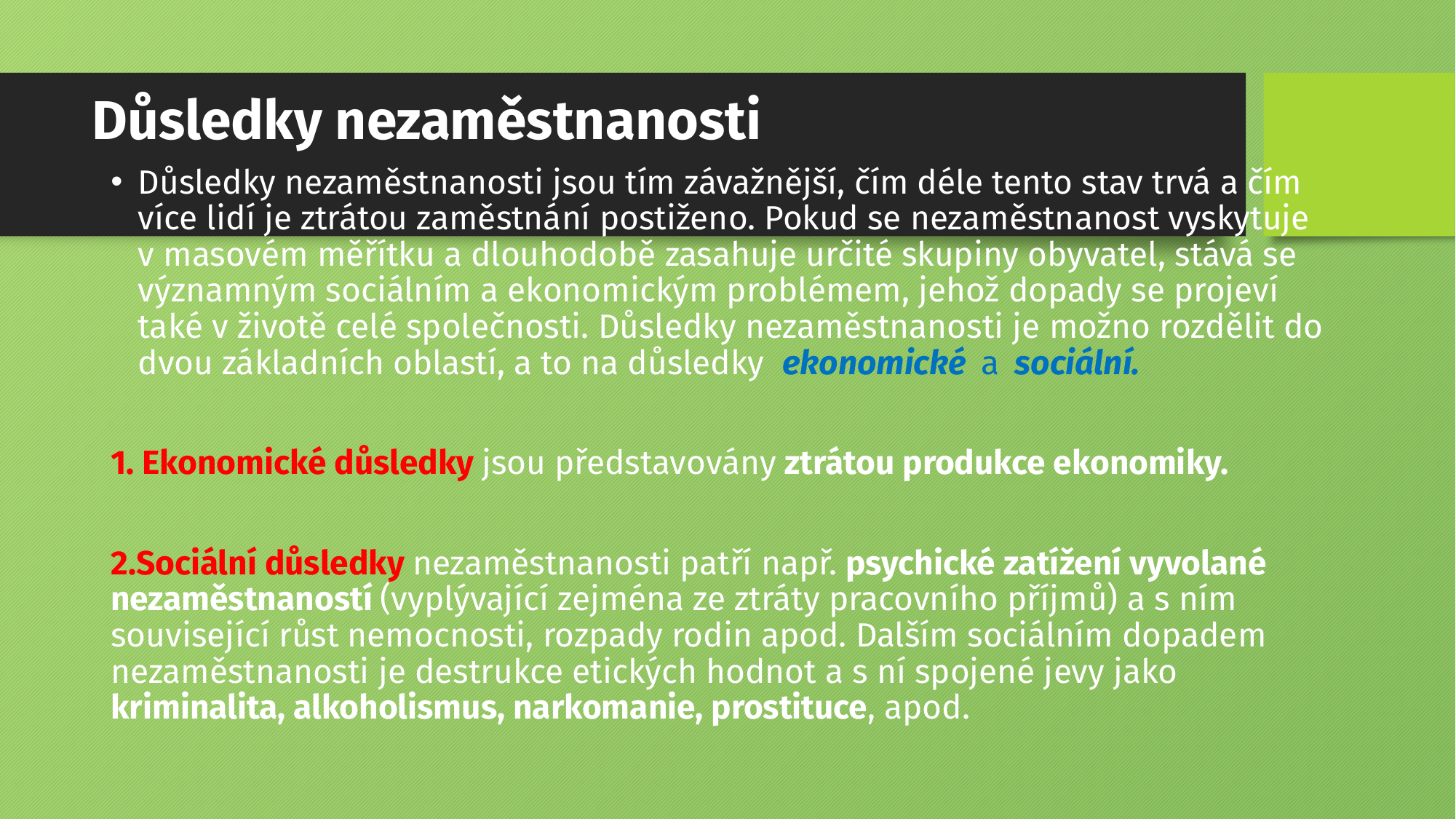

# Důsledky nezaměstnanosti
Důsledky nezaměstnanosti jsou tím závažnější, čím déle tento stav trvá a čím více lidí je ztrátou zaměstnání postiženo. Pokud se nezaměstnanost vyskytuje v masovém měřítku a dlouhodobě zasahuje určité skupiny obyvatel, stává se významným sociálním a ekonomickým problémem, jehož dopady se projeví také v životě celé společnosti. Důsledky nezaměstnanosti je možno rozdělit do dvou základních oblastí, a to na důsledky  ekonomické  a  sociální.

1. Ekonomické důsledky jsou představovány ztrátou produkce ekonomiky.

2.Sociální důsledky nezaměstnanosti patří např. psychické zatížení vyvolané nezaměstnaností (vyplývající zejména ze ztráty pracovního příjmů) a s ním související růst nemocnosti, rozpady rodin apod. Dalším sociálním dopadem nezaměstnanosti je destrukce etických hodnot a s ní spojené jevy jako kriminalita, alkoholismus, narkomanie, prostituce, apod.